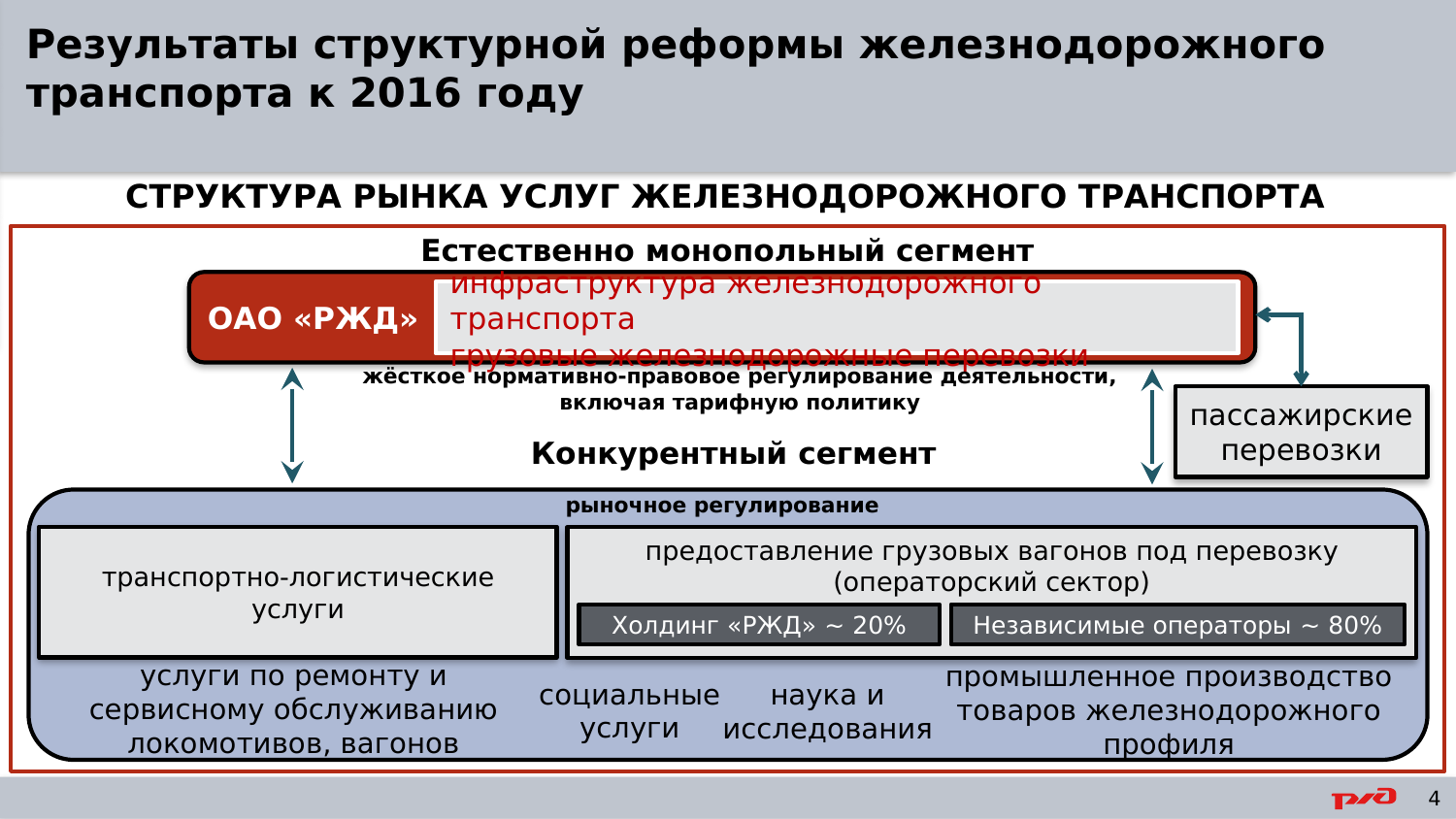

Результаты структурной реформы железнодорожного транспорта к 2016 году
Структура рынка услуг железнодорожного транспорта
Естественно монопольный сегмент

ОАО «РЖД»
инфраструктура железнодорожного транспорта
грузовые железнодорожные перевозки
жёсткое нормативно-правовое регулирование деятельности,
включая тарифную политику
пассажирские перевозки
Конкурентный сегмент
рыночное регулирование

транспортно-логистические услуги
предоставление грузовых вагонов под перевозку (операторский сектор)
Холдинг «РЖД» ~ 20%
Независимые операторы ~ 80%
услуги по ремонту и сервисному обслуживанию локомотивов, вагонов
промышленное производство товаров железнодорожного профиля
социальные услуги
наука и исследования
4